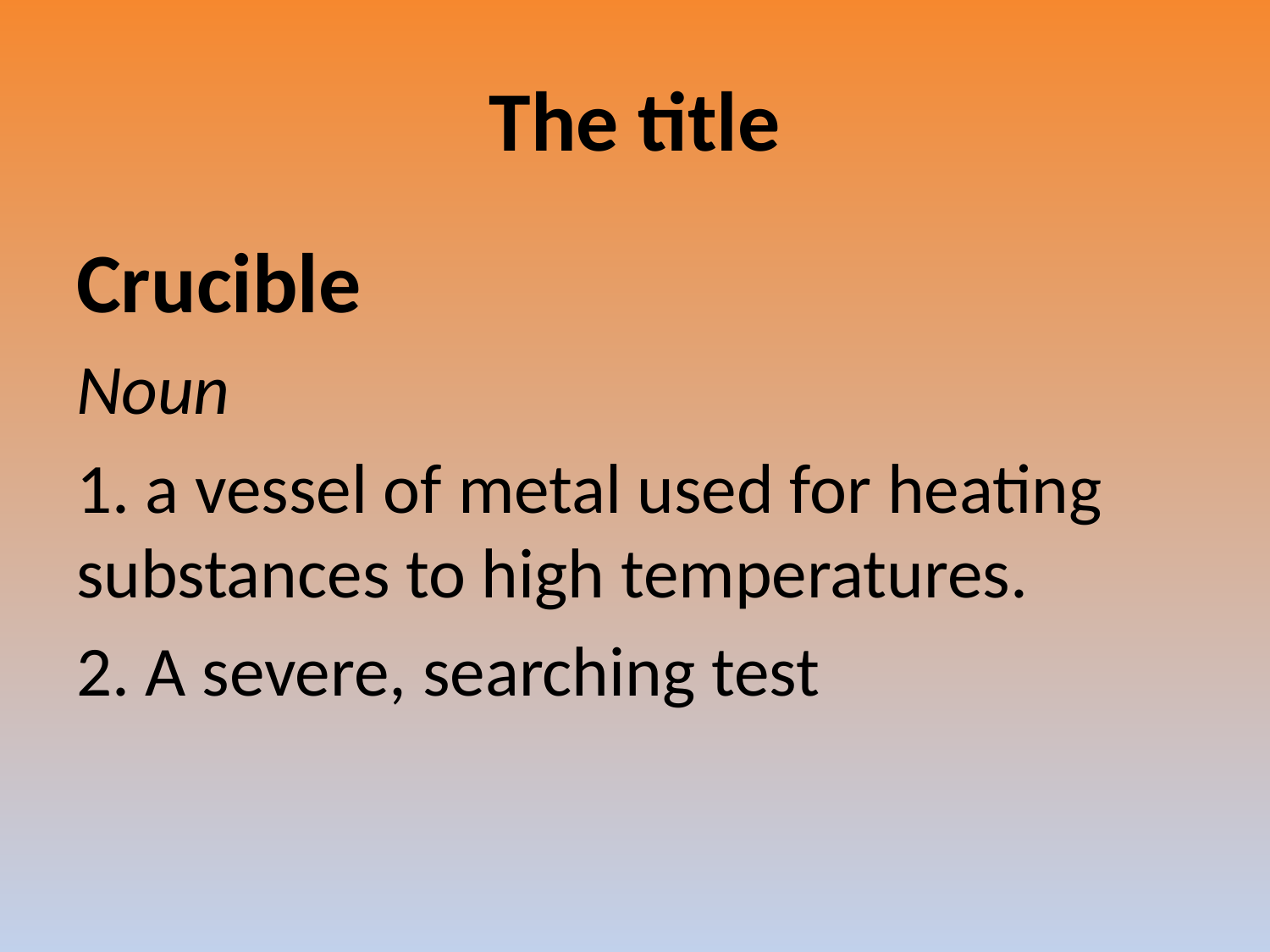

# The title
Crucible
Noun
1. a vessel of metal used for heating substances to high temperatures.
2. A severe, searching test